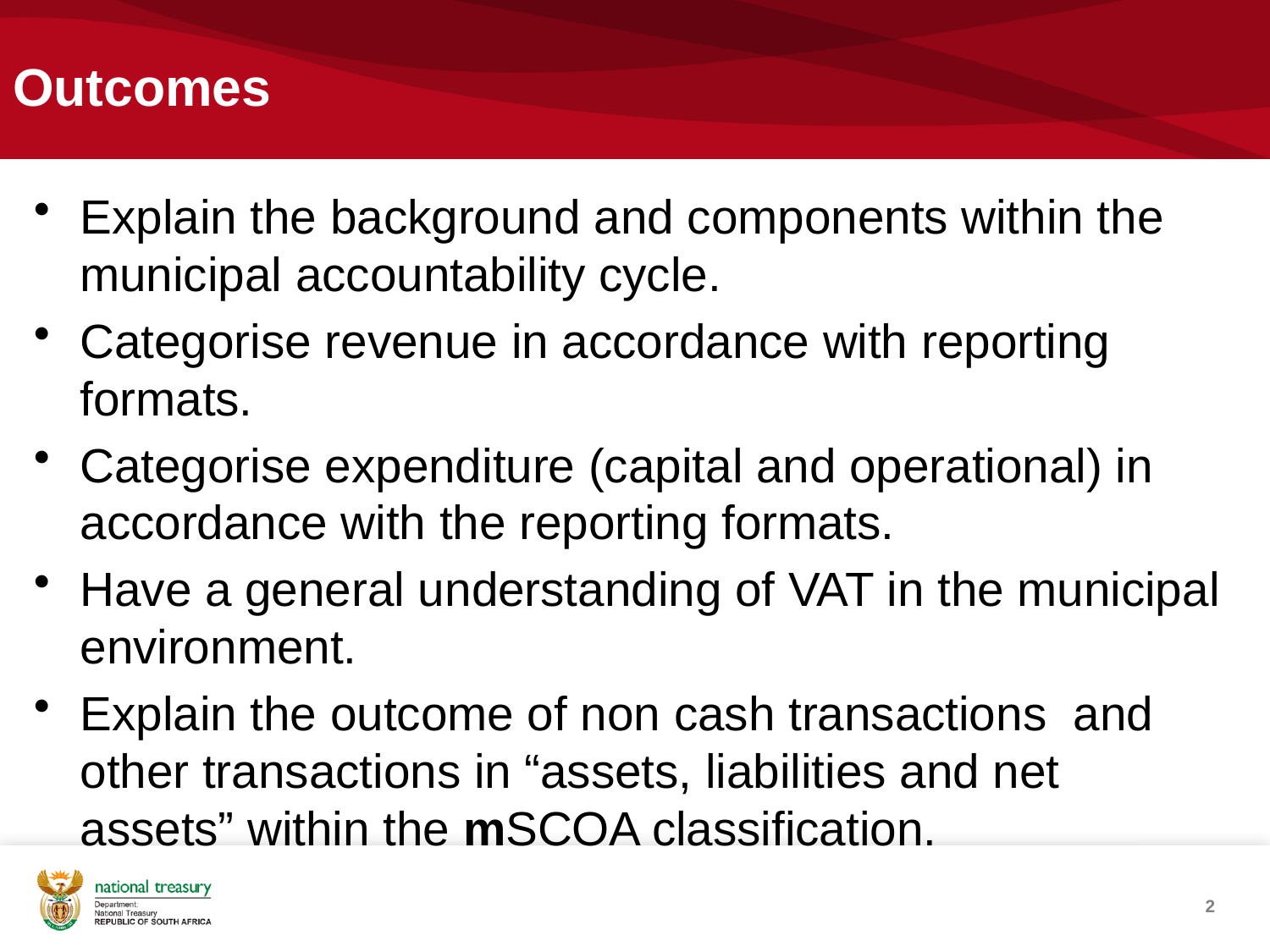

# Outcomes
Explain the background and components within the municipal accountability cycle.
Categorise revenue in accordance with reporting formats.
Categorise expenditure (capital and operational) in accordance with the reporting formats.
Have a general understanding of VAT in the municipal environment.
Explain the outcome of non cash transactions  and other transactions in “assets, liabilities and net assets” within the mSCOA classification.
2